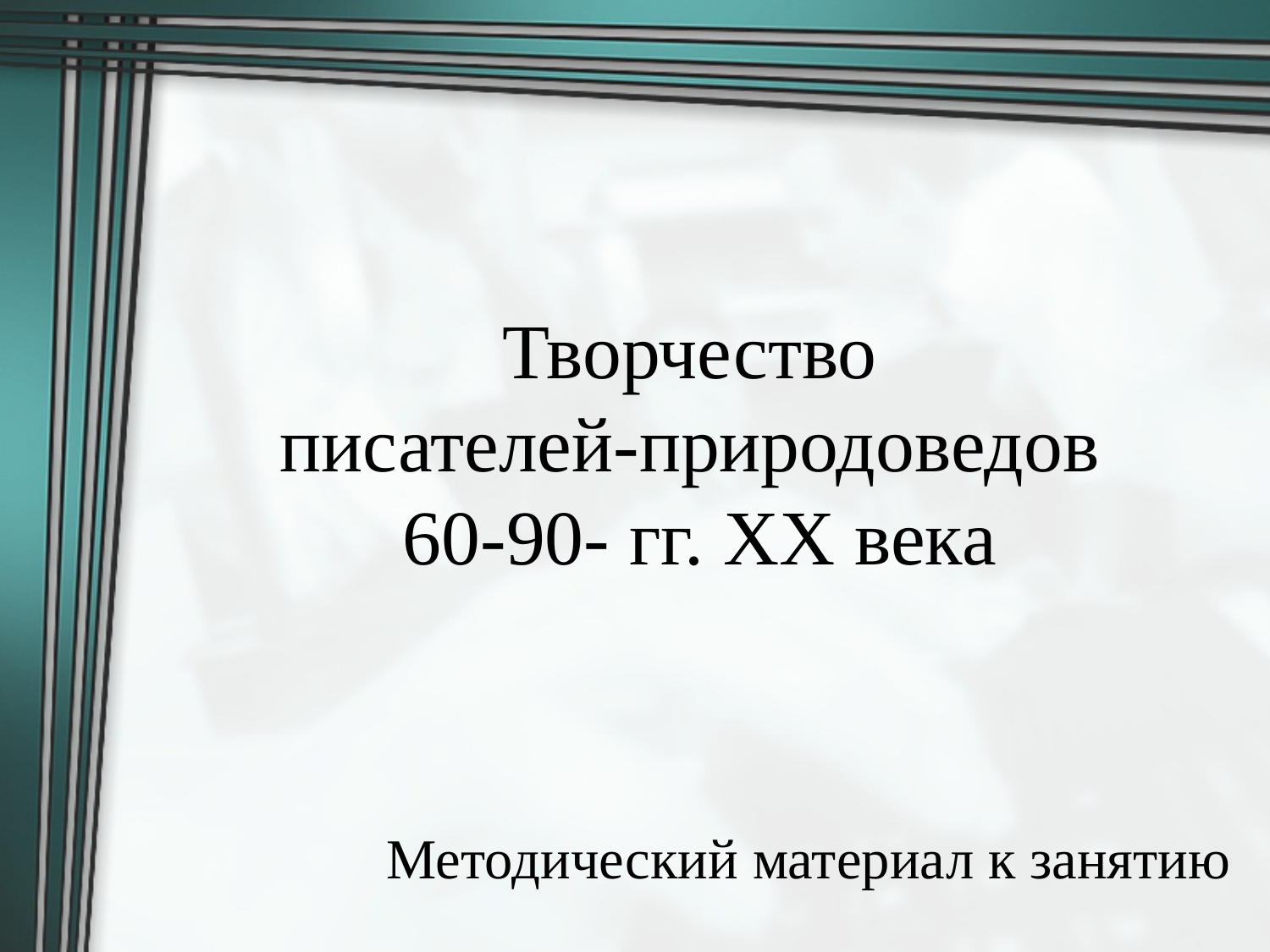

# Творчество писателей-природоведов 60-90- гг. ХХ века
Методический материал к занятию